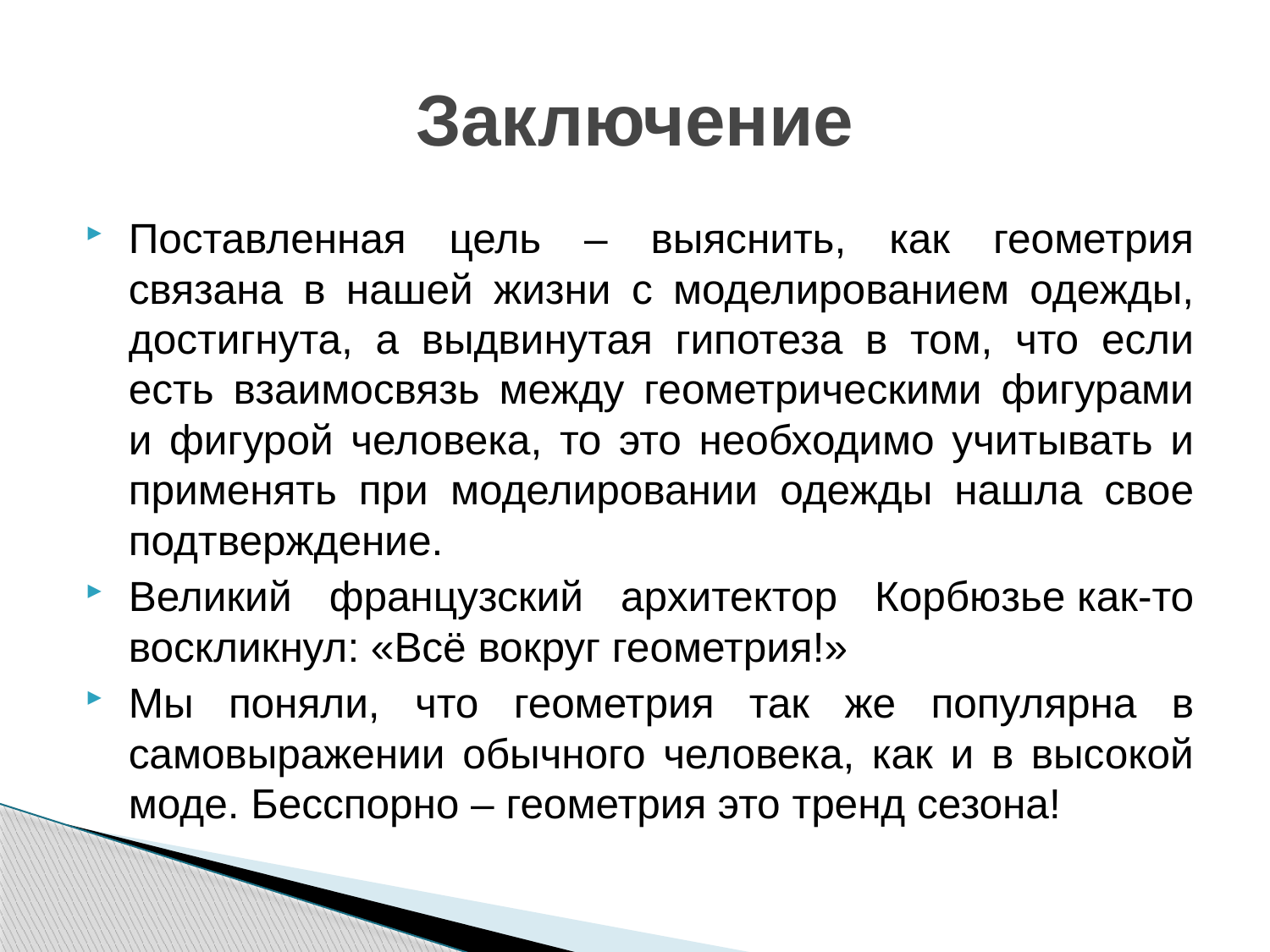

# Заключение
Поставленная цель – выяснить, как геометрия связана в нашей жизни с моделированием одежды, достигнута, а выдвинутая гипотеза в том, что если есть взаимосвязь между геометрическими фигурами и фигурой человека, то это необходимо учитывать и применять при моделировании одежды нашла свое подтверждение.
Великий французский архитектор Корбюзье как-то воскликнул: «Всё вокруг геометрия!»
Мы поняли, что геометрия так же популярна в самовыражении обычного человека, как и в высокой моде. Бесспорно – геометрия это тренд сезона!